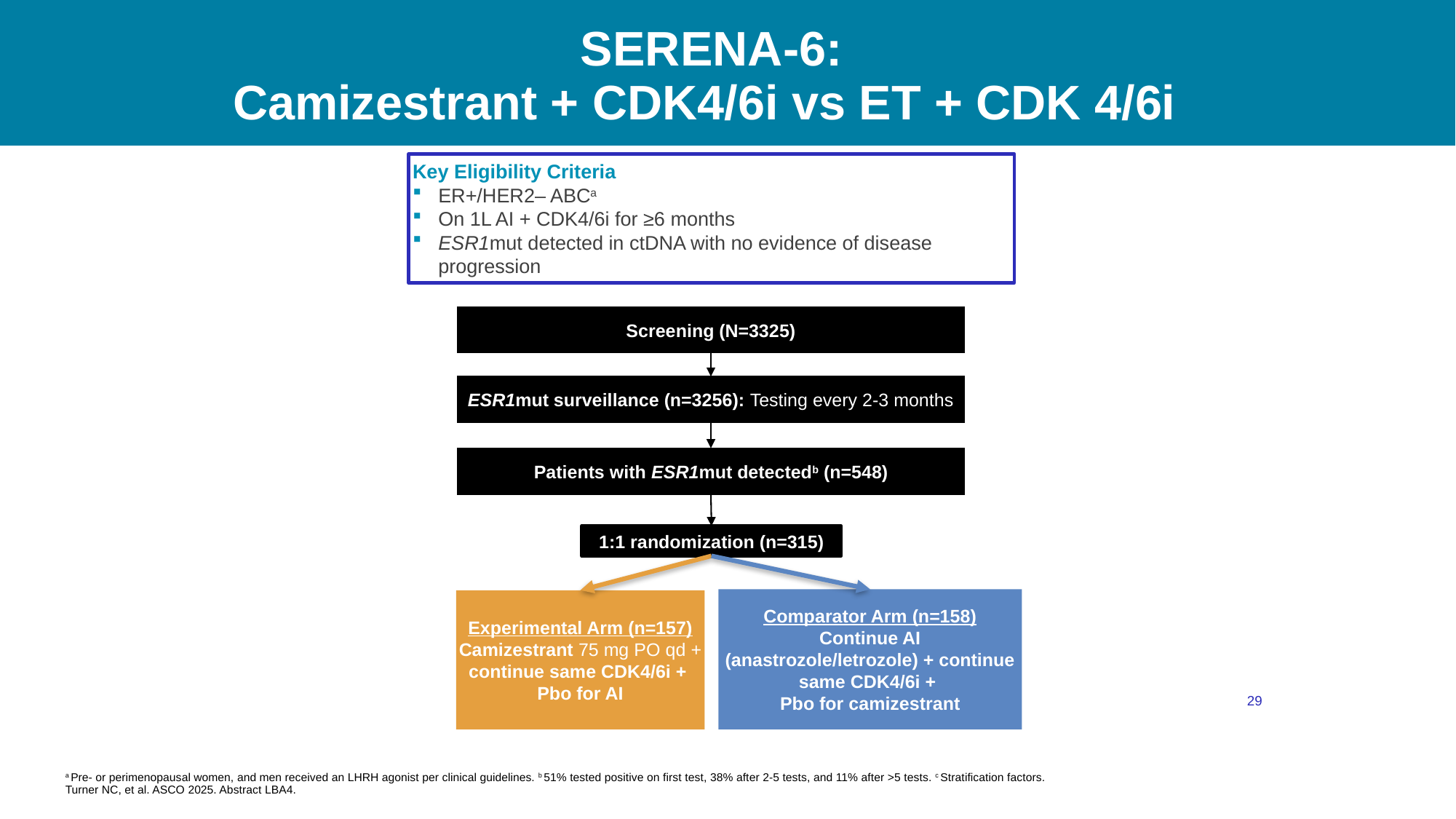

# SERENA-6: Camizestrant + CDK4/6i vs ET + CDK 4/6i
Key Eligibility Criteria
ER+/HER2– ABCa
On 1L AI + CDK4/6i for ≥6 months
ESR1mut detected in ctDNA with no evidence of disease progression
Screening (N=3325)
ESR1mut surveillance (n=3256): Testing every 2-3 months
Patients with ESR1mut detectedb (n=548)
1:1 randomization (n=315)
Comparator Arm (n=158)
Continue AI (anastrozole/letrozole) + continue same CDK4/6i +
Pbo for camizestrant
Experimental Arm (n=157)
Camizestrant 75 mg PO qd +
continue same CDK4/6i +
Pbo for AI
29
a Pre- or perimenopausal women, and men received an LHRH agonist per clinical guidelines. b 51% tested positive on first test, 38% after 2-5 tests, and 11% after >5 tests. c Stratification factors.
Turner NC, et al. ASCO 2025. Abstract LBA4.